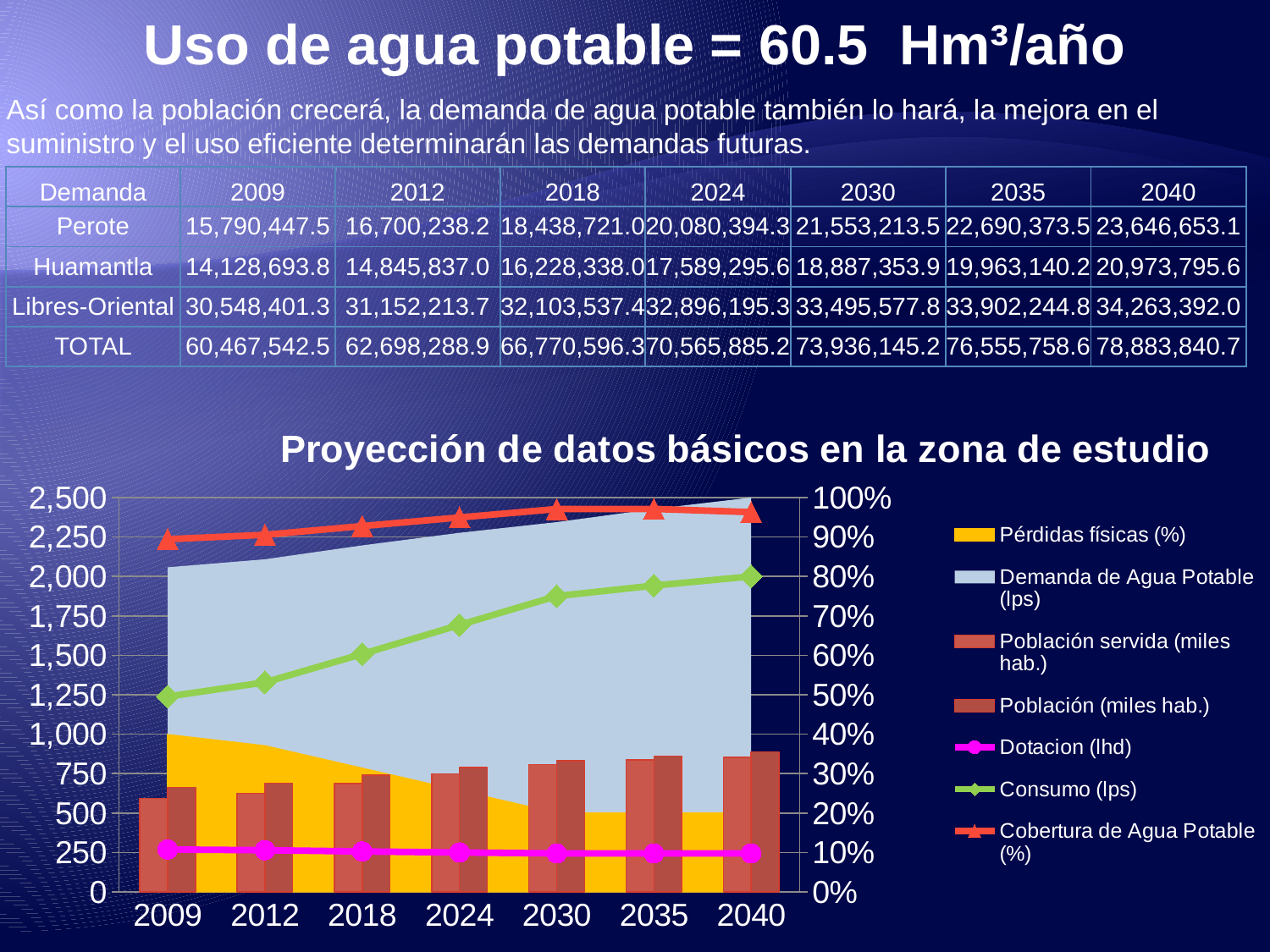

Uso de agua potable = 60.5  Hm³/año
Así como la población crecerá, la demanda de agua potable también lo hará, la mejora en el suministro y el uso eficiente determinarán las demandas futuras.
| Demanda | 2009 | 2012 | 2018 | 2024 | 2030 | 2035 | 2040 |
| --- | --- | --- | --- | --- | --- | --- | --- |
| Perote | 15,790,447.5 | 16,700,238.2 | 18,438,721.0 | 20,080,394.3 | 21,553,213.5 | 22,690,373.5 | 23,646,653.1 |
| Huamantla | 14,128,693.8 | 14,845,837.0 | 16,228,338.0 | 17,589,295.6 | 18,887,353.9 | 19,963,140.2 | 20,973,795.6 |
| Libres-Oriental | 30,548,401.3 | 31,152,213.7 | 32,103,537.4 | 32,896,195.3 | 33,495,577.8 | 33,902,244.8 | 34,263,392.0 |
| TOTAL | 60,467,542.5 | 62,698,288.9 | 66,770,596.3 | 70,565,885.2 | 73,936,145.2 | 76,555,758.6 | 78,883,840.7 |

[unsupported chart]